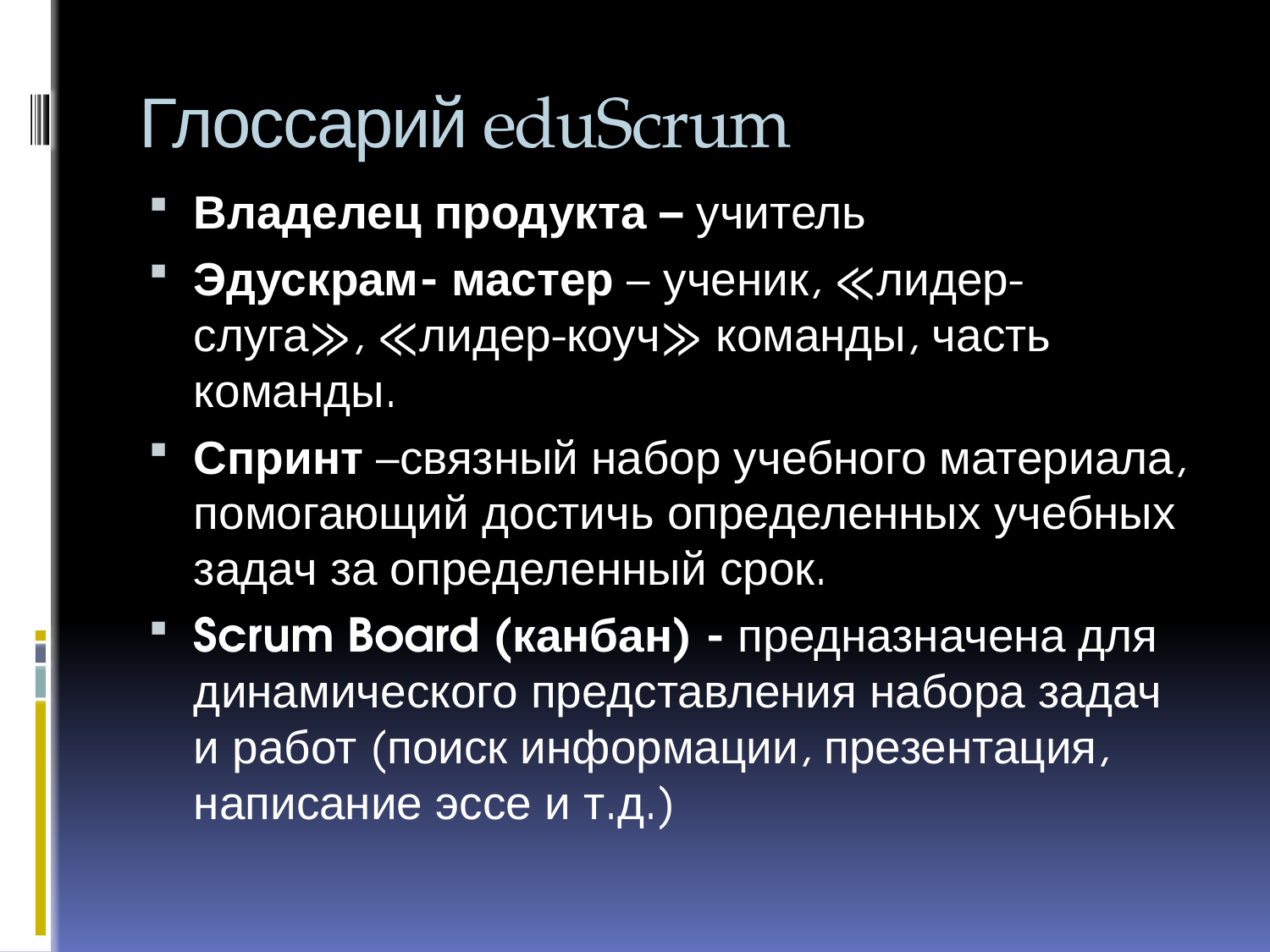

# Глоссарий eduScrum
Владелец продукта – учитель
Эдускрам- мастер – ученик, ≪лидер-слуга≫, ≪лидер-коуч≫ команды, часть команды.
Спринт –связный набор учебного материала, помогающий достичь определенных учебных задач за определенный срок.
Scrum Board (канбан) - предназначена для динамического представления набора задач и работ (поиск информации, презентация, написание эссе и т.д.)